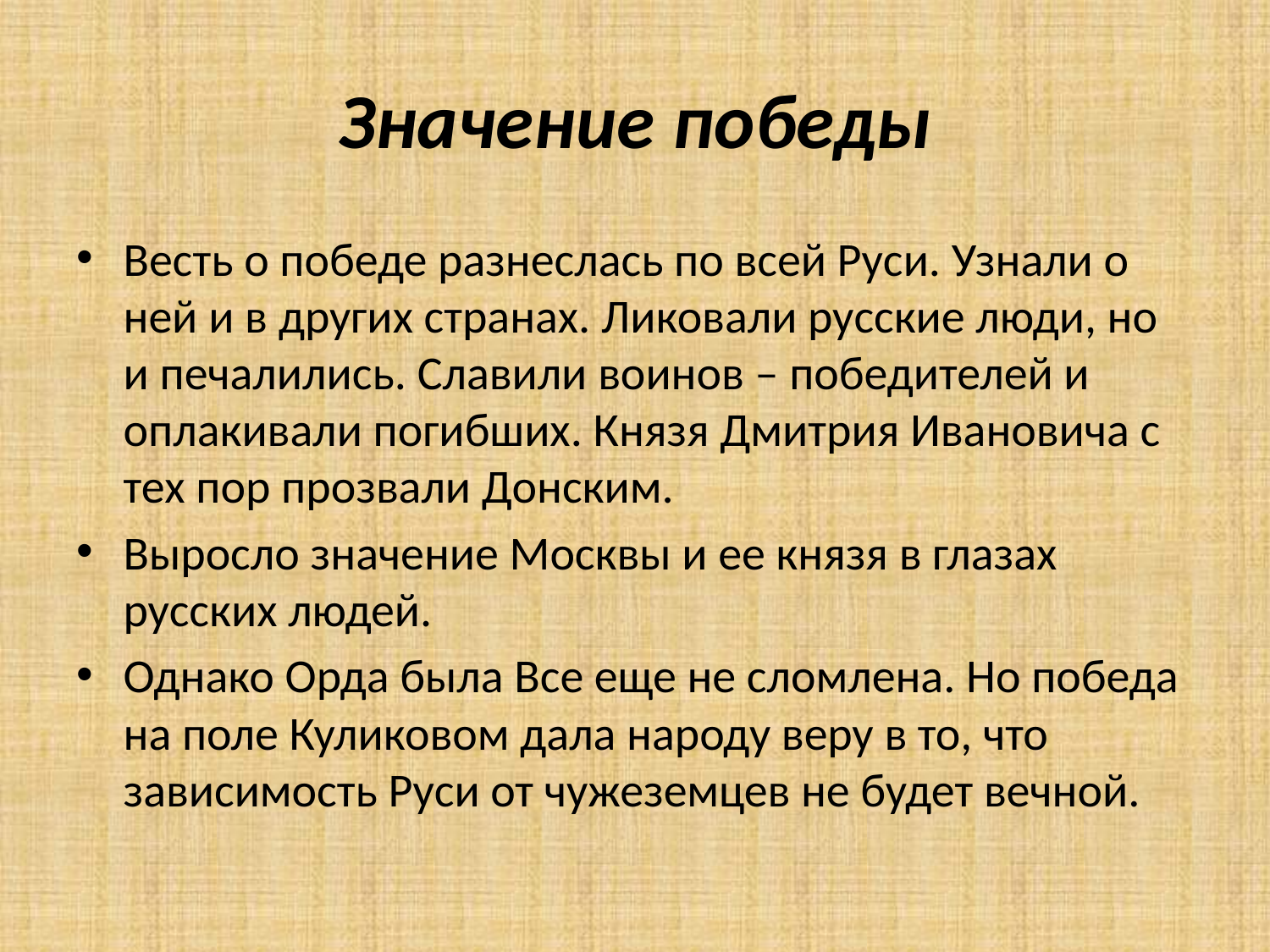

# Значение победы
Весть о победе разнеслась по всей Руси. Узнали о ней и в других странах. Ликовали русские люди, но и печалились. Славили воинов – победителей и оплакивали погибших. Князя Дмитрия Ивановича с тех пор прозвали Донским.
Выросло значение Москвы и ее князя в глазах русских людей.
Однако Орда была Все еще не сломлена. Но победа на поле Куликовом дала народу веру в то, что зависимость Руси от чужеземцев не будет вечной.